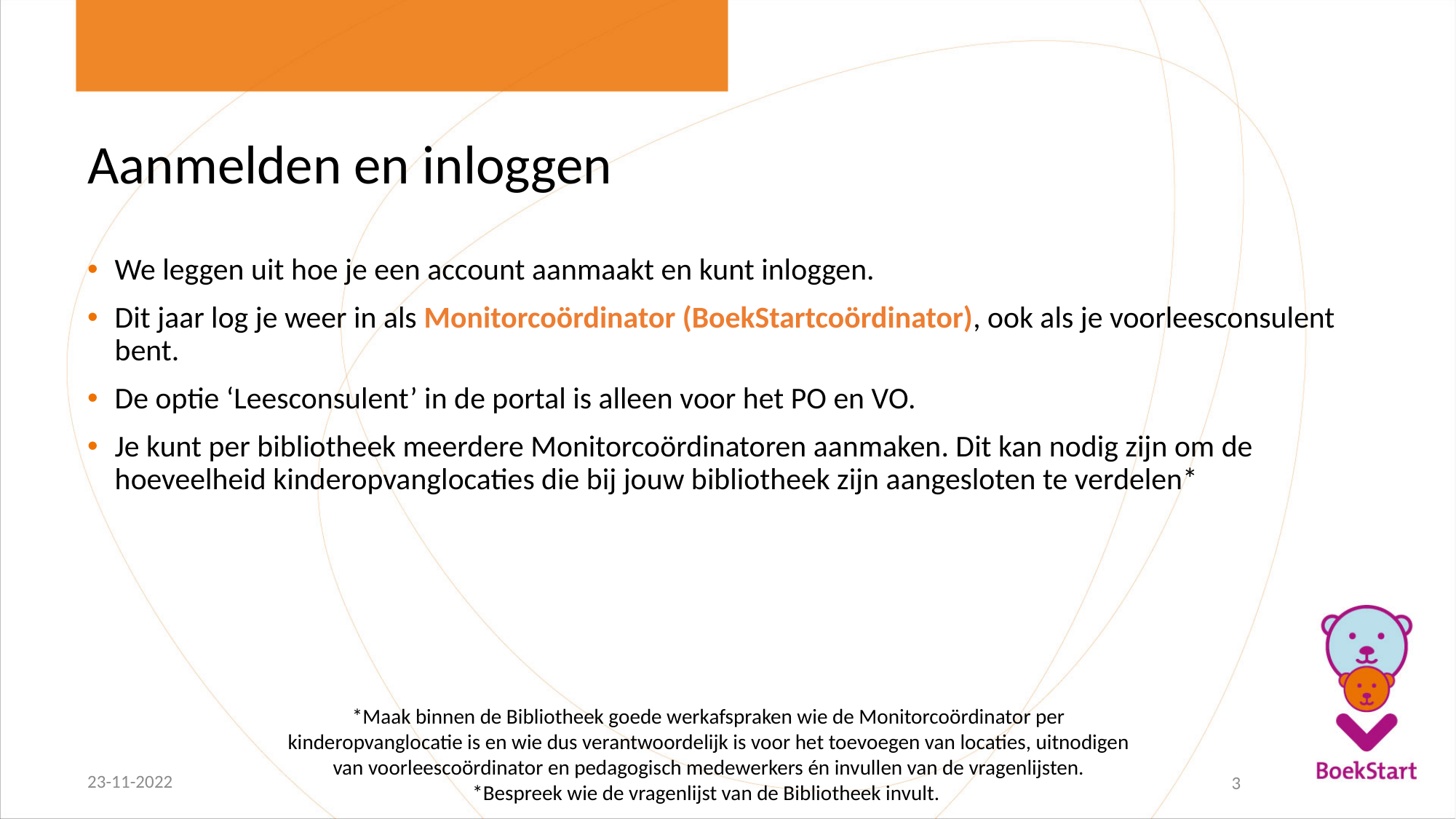

# Aanmelden en inloggen
We leggen uit hoe je een account aanmaakt en kunt inloggen.
Dit jaar log je weer in als Monitorcoördinator (BoekStartcoördinator), ook als je voorleesconsulent bent.
De optie ‘Leesconsulent’ in de portal is alleen voor het PO en VO.
Je kunt per bibliotheek meerdere Monitorcoördinatoren aanmaken. Dit kan nodig zijn om de hoeveelheid kinderopvanglocaties die bij jouw bibliotheek zijn aangesloten te verdelen*

*Maak binnen de Bibliotheek goede werkafspraken wie de Monitorcoördinator per kinderopvanglocatie is en wie dus verantwoordelijk is voor het toevoegen van locaties, uitnodigen van voorleescoördinator en pedagogisch medewerkers én invullen van de vragenlijsten.
*Bespreek wie de vragenlijst van de Bibliotheek invult.
23-11-2022
3